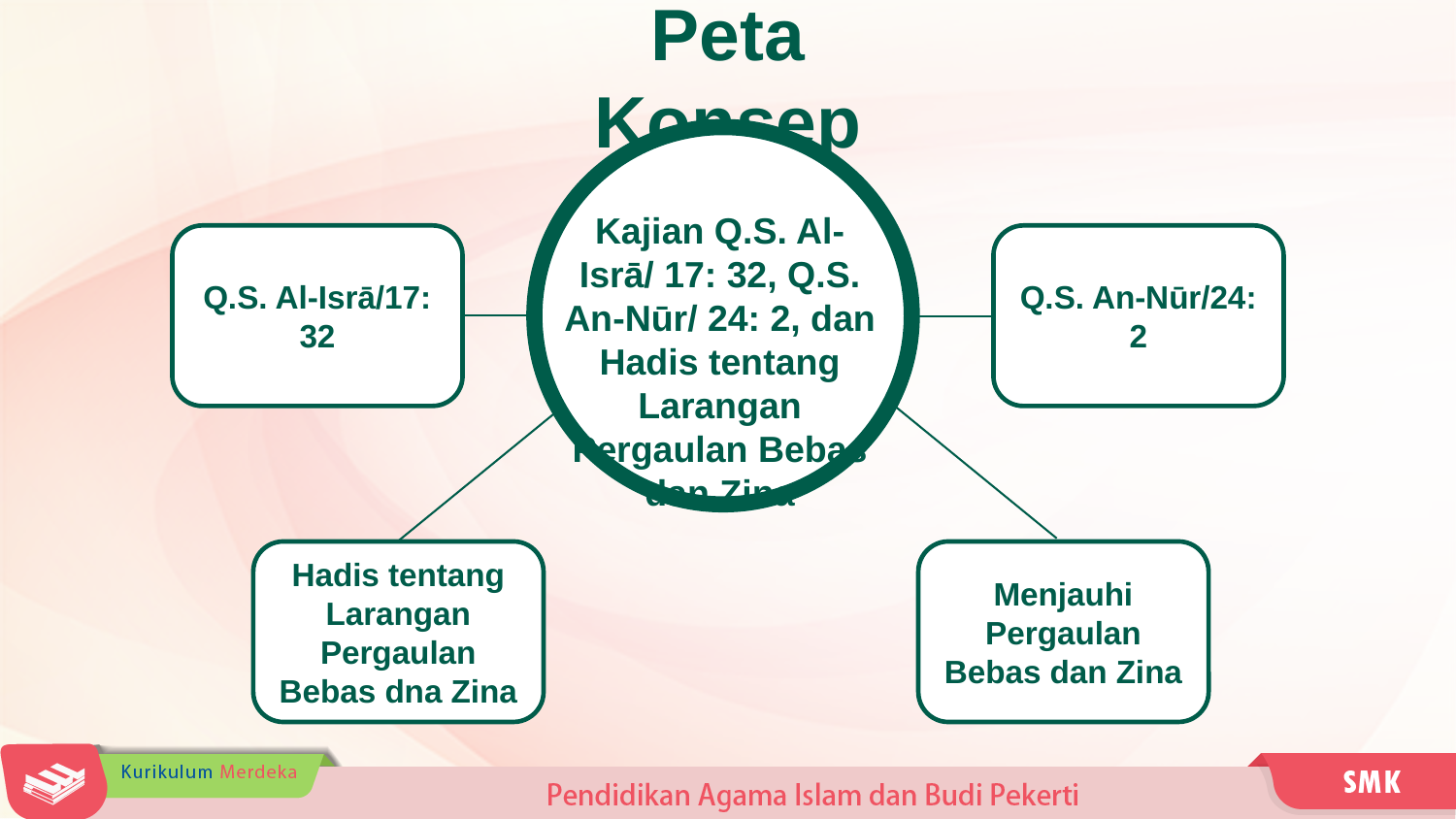

Peta Konsep

Kajian Q.S. Al-Isrā/ 17: 32, Q.S. An-Nūr/ 24: 2, dan Hadis tentang Larangan Pergaulan Bebas dan Zina
Q.S. Al-Isrā/17: 32
Q.S. An-Nūr/24: 2
Hadis tentang Larangan Pergaulan Bebas dna Zina
Menjauhi Pergaulan Bebas dan Zina